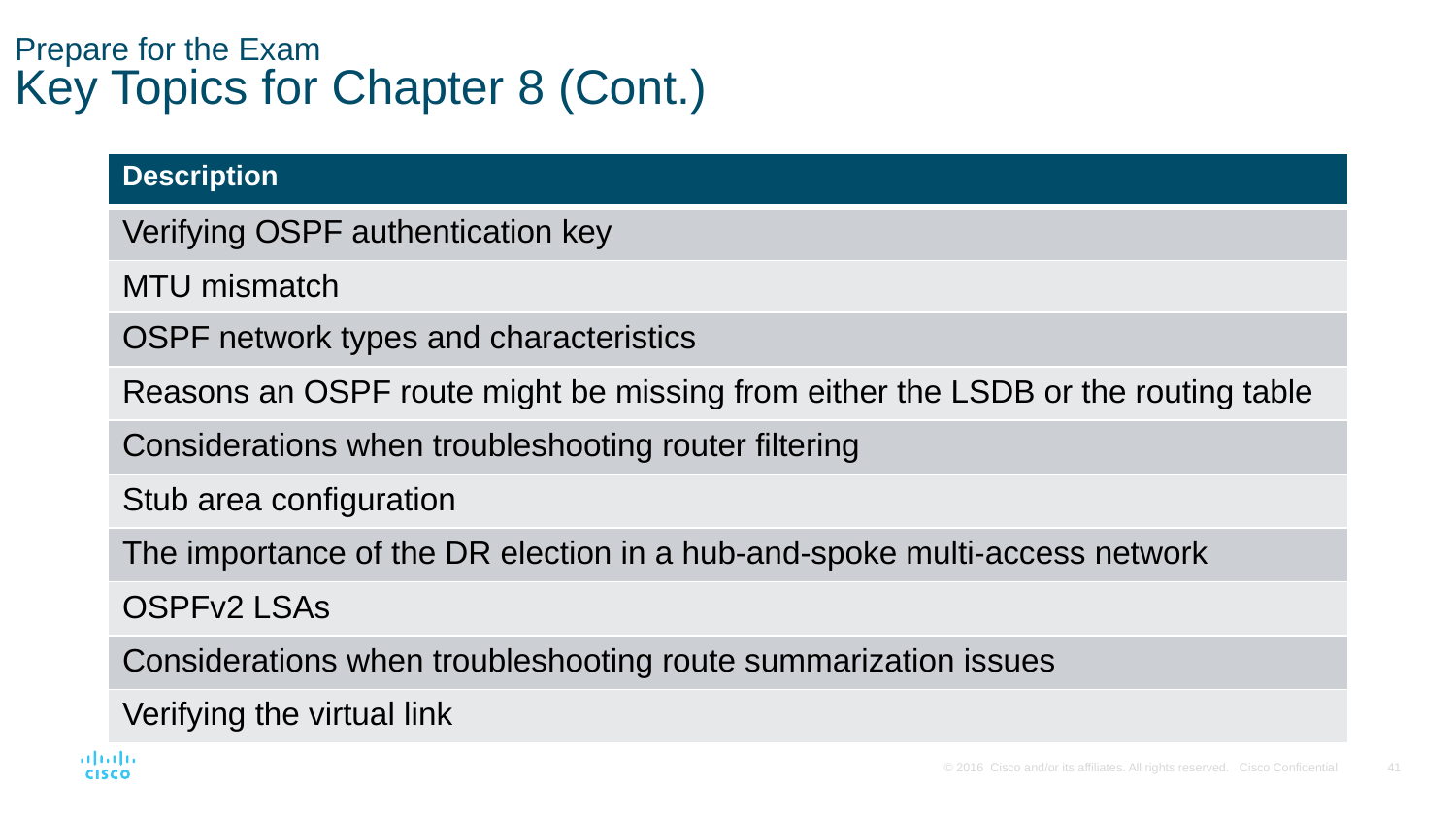

# Prepare for the Exam Key Topics for Chapter 8 (Cont.)
| Description |
| --- |
| Verifying OSPF authentication key |
| MTU mismatch |
| OSPF network types and characteristics |
| Reasons an OSPF route might be missing from either the LSDB or the routing table |
| Considerations when troubleshooting router filtering |
| Stub area configuration |
| The importance of the DR election in a hub-and-spoke multi-access network |
| OSPFv2 LSAs |
| Considerations when troubleshooting route summarization issues |
| Verifying the virtual link |